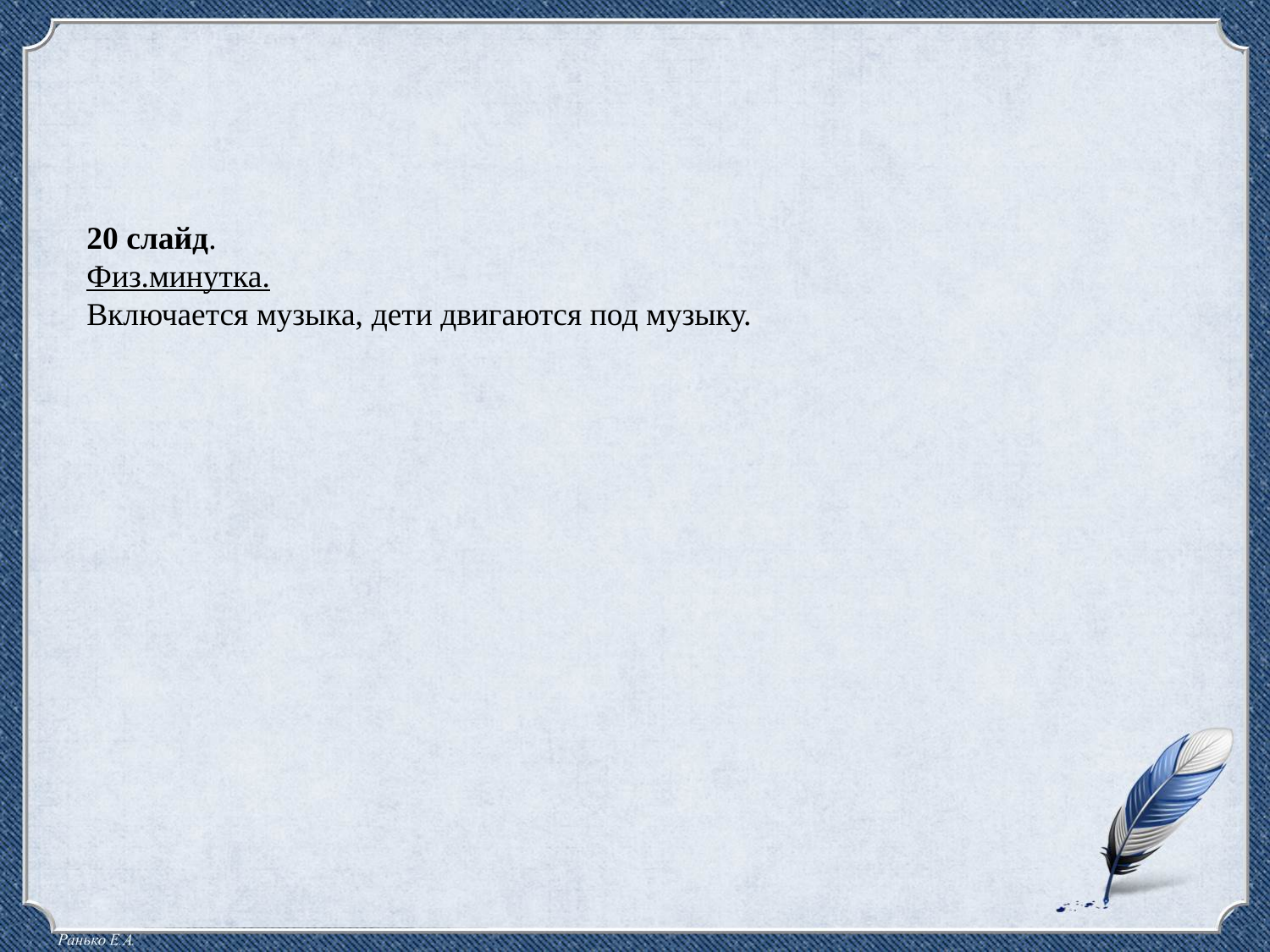

20 слайд.
Физ.минутка.
Включается музыка, дети двигаются под музыку.